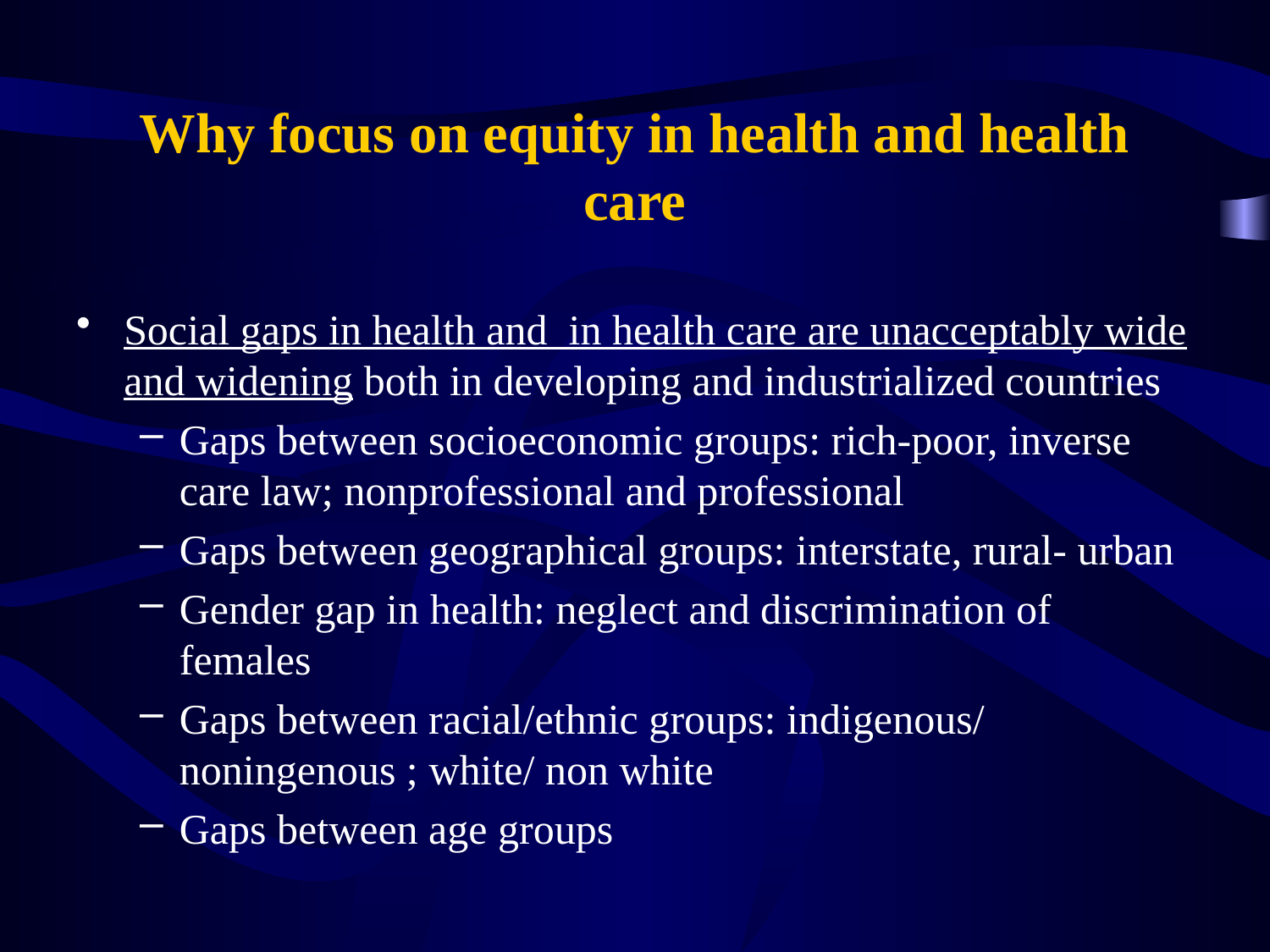

# Why focus on equity in health and health care
Social gaps in health and  in health care are unacceptably wide and widening both in developing and industrialized countries
Gaps between socioeconomic groups: rich-poor, inverse care law; nonprofessional and professional
Gaps between geographical groups: interstate, rural- urban
Gender gap in health: neglect and discrimination of females
Gaps between racial/ethnic groups: indigenous/ noningenous ; white/ non white
Gaps between age groups